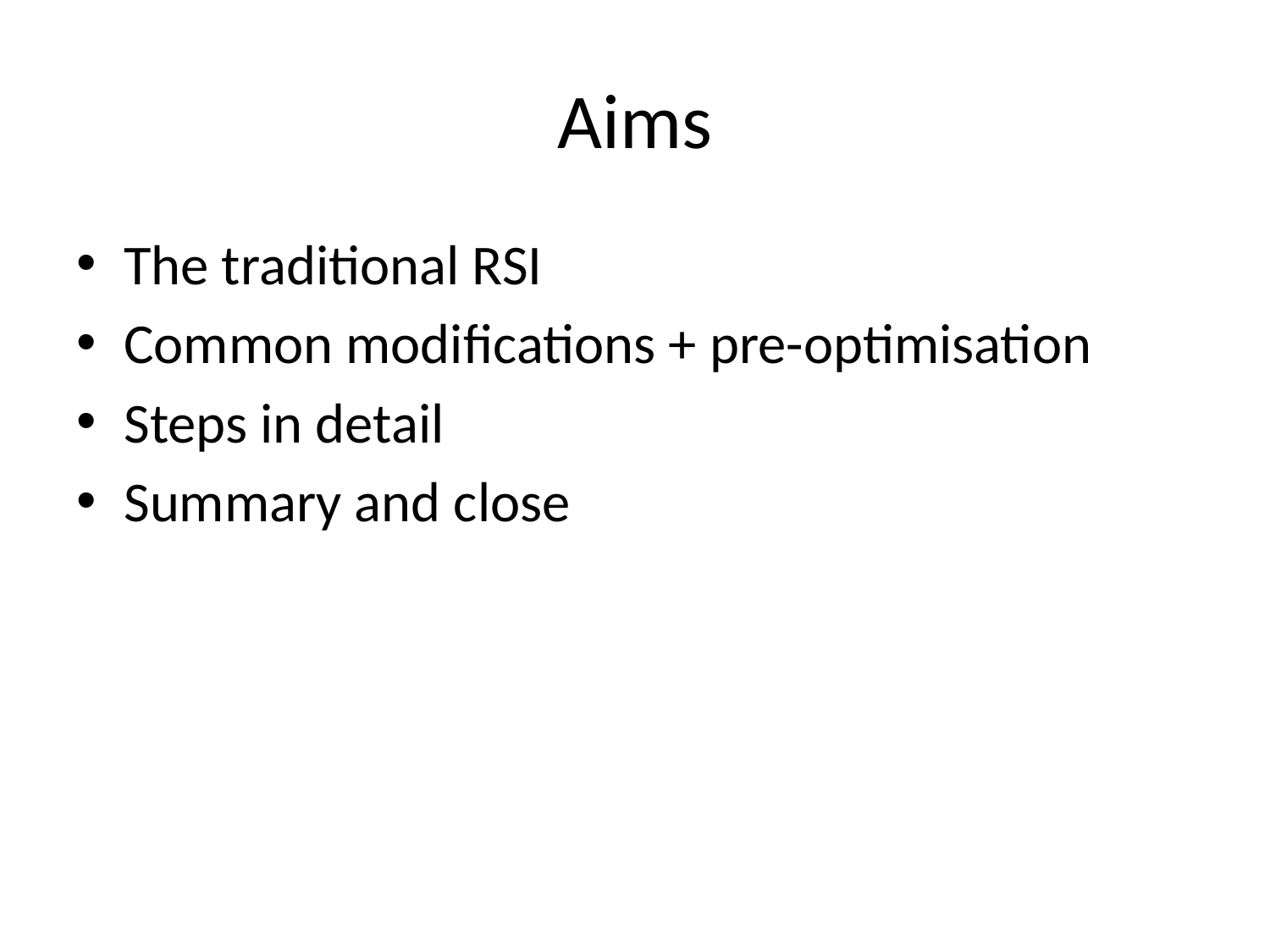

# Aims

The traditional RSI
Common modifications + pre-optimisation
Steps in detail
Summary and close